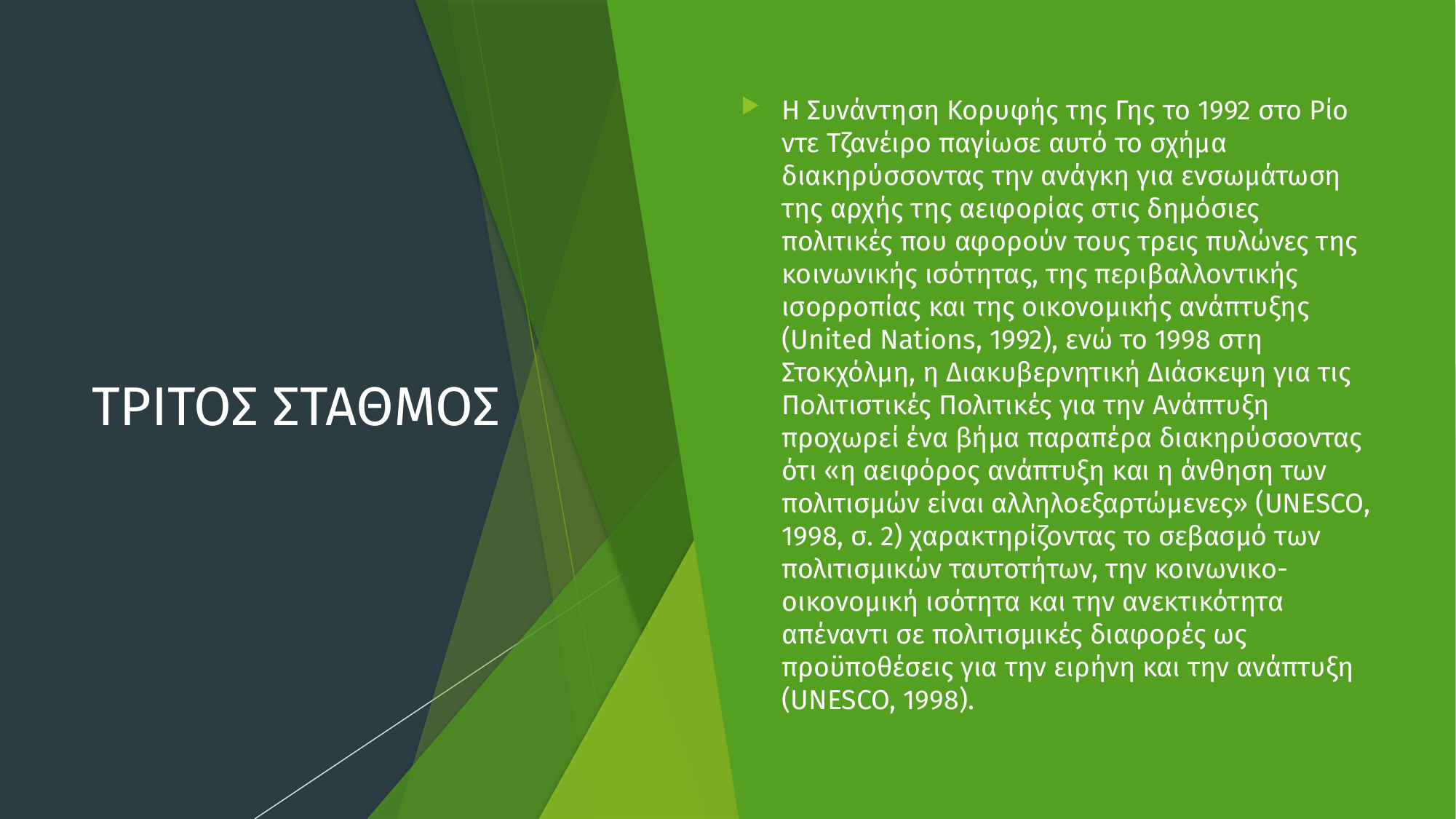

# ΤΡΙΤΟΣ ΣΤΑΘΜΟΣ
Η Συνάντηση Κορυφής της Γης το 1992 στο Ρίο ντε Τζανέιρο παγίωσε αυτό το σχήμα διακηρύσσοντας την ανάγκη για ενσωμάτωση της αρχής της αειφορίας στις δημόσιες πολιτικές που αφορούν τους τρεις πυλώνες της κοινωνικής ισότητας, της περιβαλλοντικής ισορροπίας και της οικονομικής ανάπτυξης (United Nations, 1992), ενώ το 1998 στη Στοκχόλμη, η Διακυβερνητική Διάσκεψη για τις Πολιτιστικές Πολιτικές για την Ανάπτυξη προχωρεί ένα βήμα παραπέρα διακηρύσσοντας ότι «η αειφόρος ανάπτυξη και η άνθηση των πολιτισμών είναι αλληλοεξαρτώμενες» (UNESCO, 1998, σ. 2) χαρακτηρίζοντας το σεβασμό των πολιτισμικών ταυτοτήτων, την κοινωνικο-οικονομική ισότητα και την ανεκτικότητα απέναντι σε πολιτισμικές διαφορές ως προϋποθέσεις για την ειρήνη και την ανάπτυξη (UNESCO, 1998).